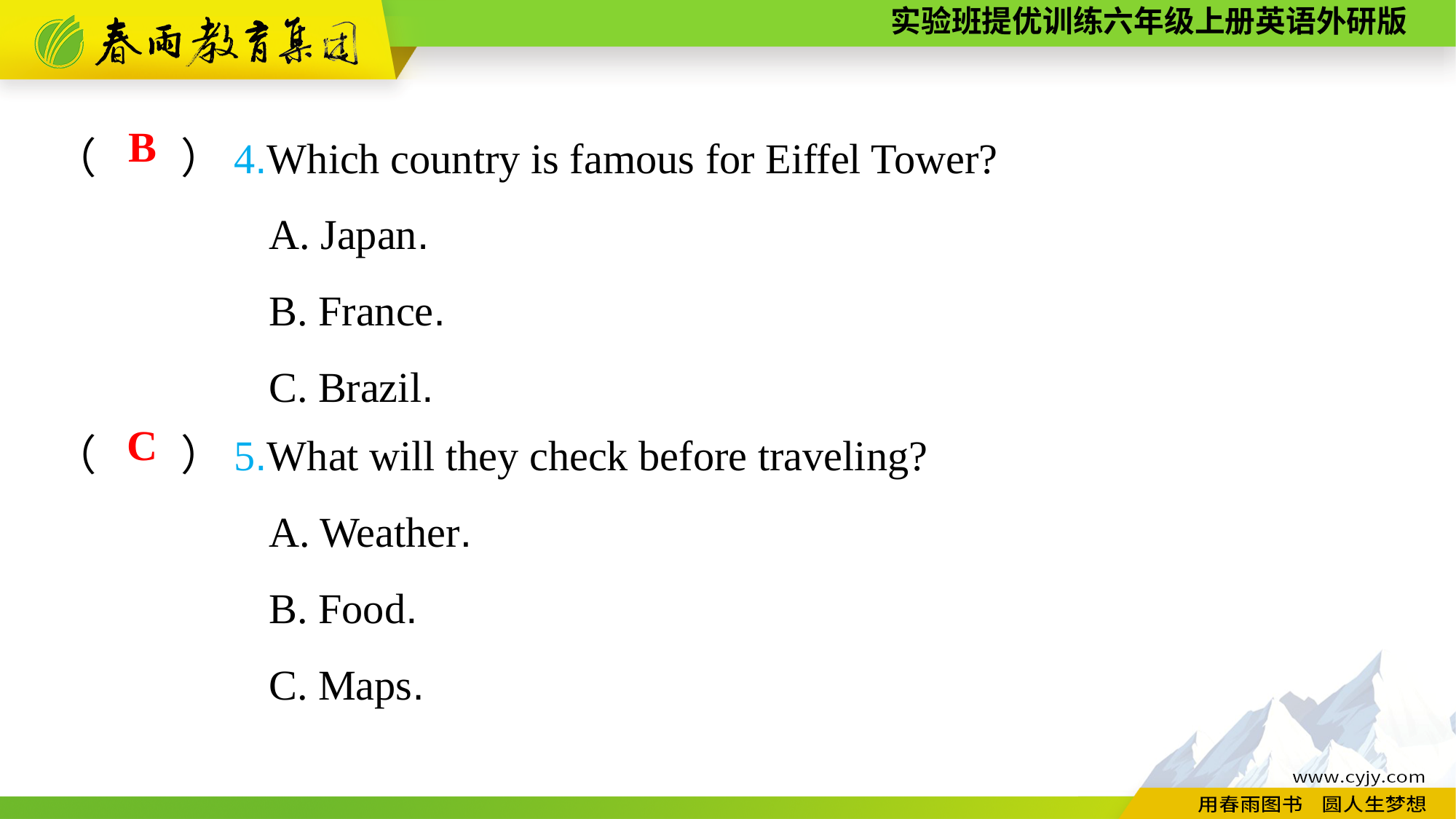

（　　）4.Which country is famous for Eiffel Tower?
A. Japan.
B. France.
C. Brazil.
B
（　　）5.What will they check before traveling?
A. Weather.
B. Food.
C. Maps.
C